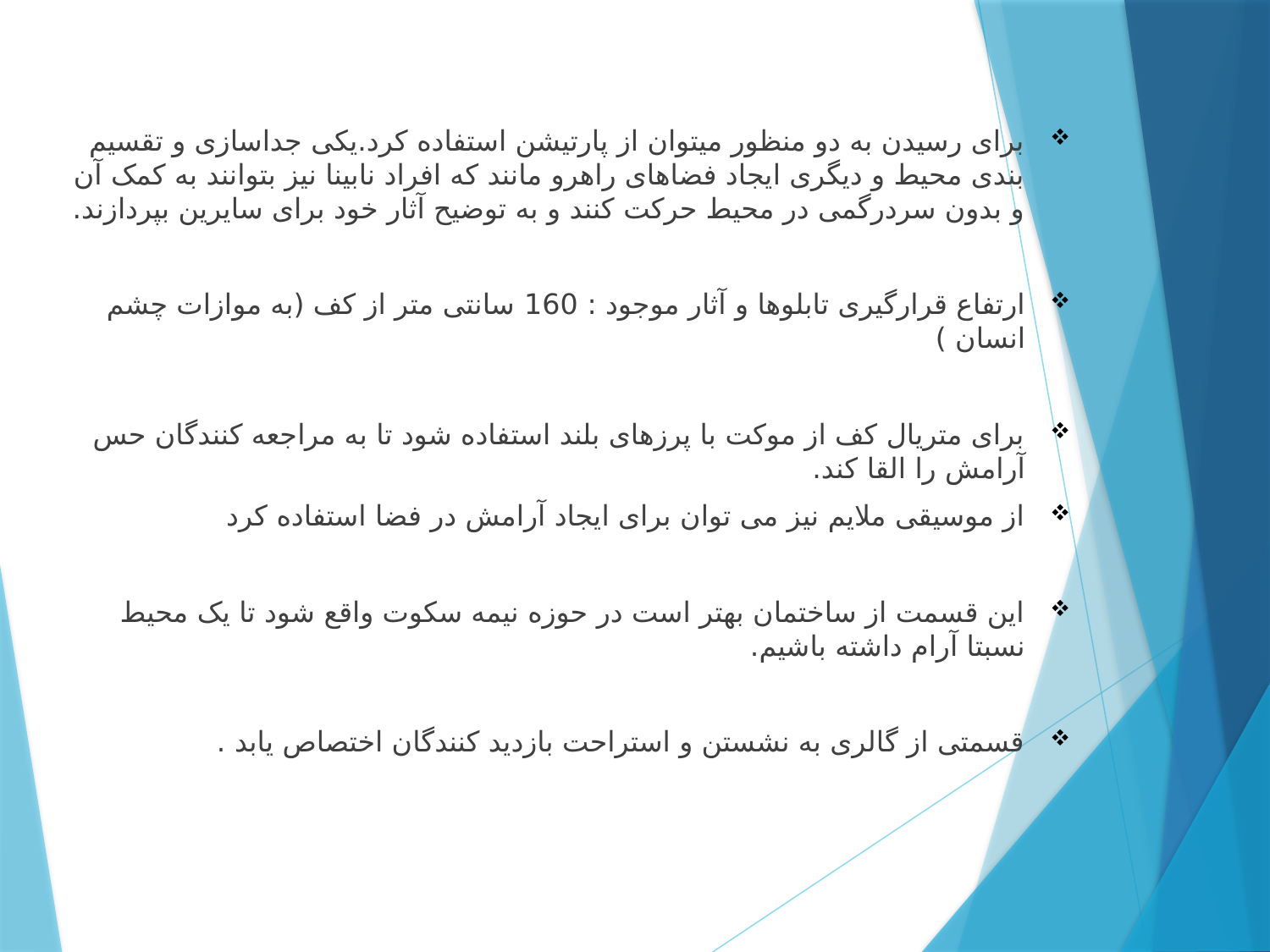

برای رسیدن به دو منظور میتوان از پارتیشن استفاده کرد.یکی جداسازی و تقسیم بندی محیط و دیگری ایجاد فضاهای راهرو مانند که افراد نابینا نیز بتوانند به کمک آن و بدون سردرگمی در محیط حرکت کنند و به توضیح آثار خود برای سایرین بپردازند.

ارتفاع قرارگیری تابلوها و آثار موجود : 160 سانتی متر از کف (به موازات چشم انسان )

برای متریال کف از موکت با پرزهای بلند استفاده شود تا به مراجعه کنندگان حس آرامش را القا کند.
از موسیقی ملایم نیز می توان برای ایجاد آرامش در فضا استفاده کرد

این قسمت از ساختمان بهتر است در حوزه نیمه سکوت واقع شود تا یک محیط نسبتا آرام داشته باشیم.

قسمتی از گالری به نشستن و استراحت بازدید کنندگان اختصاص یابد .